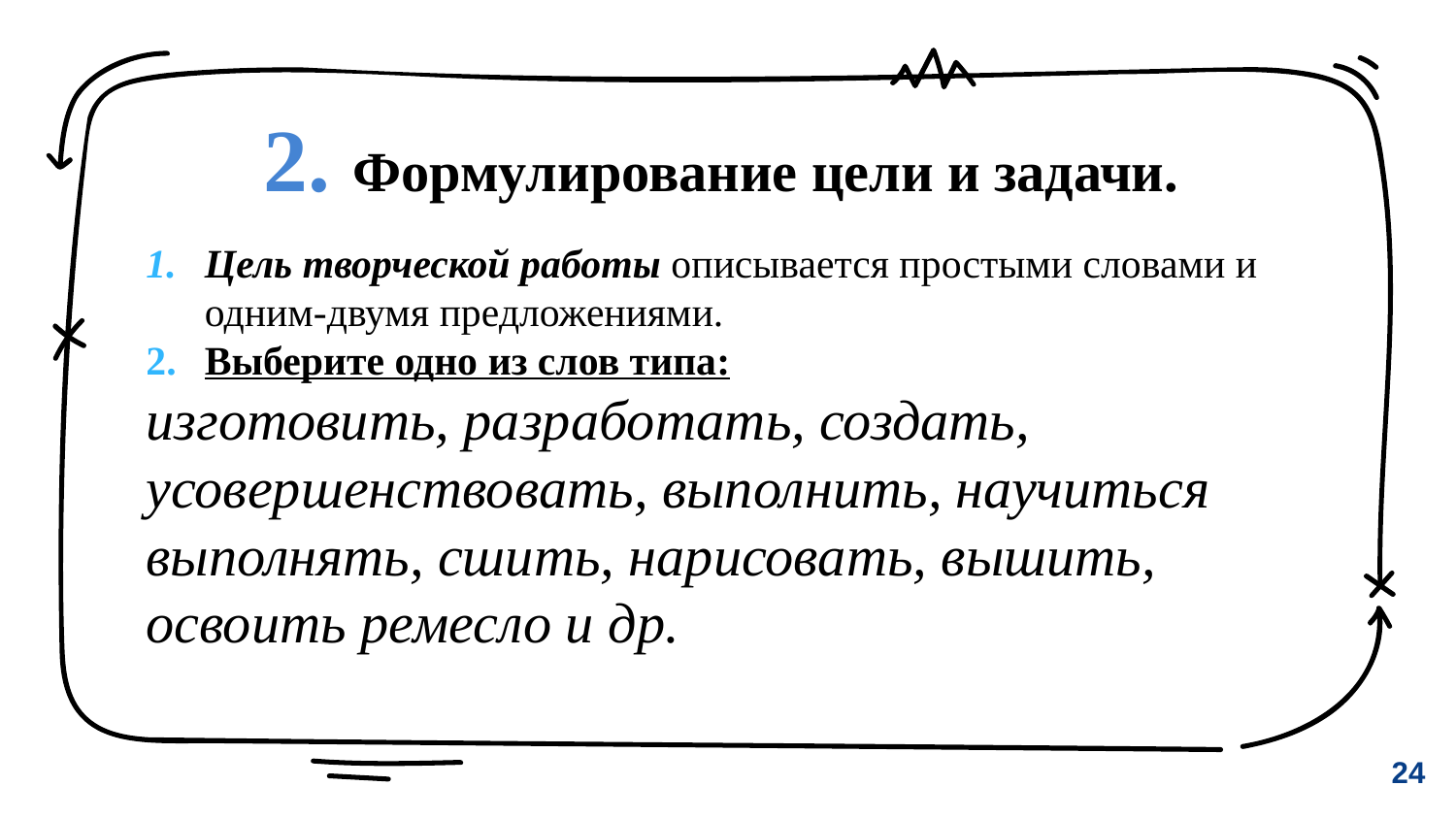

2. Формулирование цели и задачи.
Цель творческой работы описывается простыми словами и одним-двумя предложениями.
Выберите одно из слов типа:
изготовить, разработать, создать, усовершенствовать, выполнить, научиться выполнять, сшить, нарисовать, вышить, освоить ремесло и др.

24